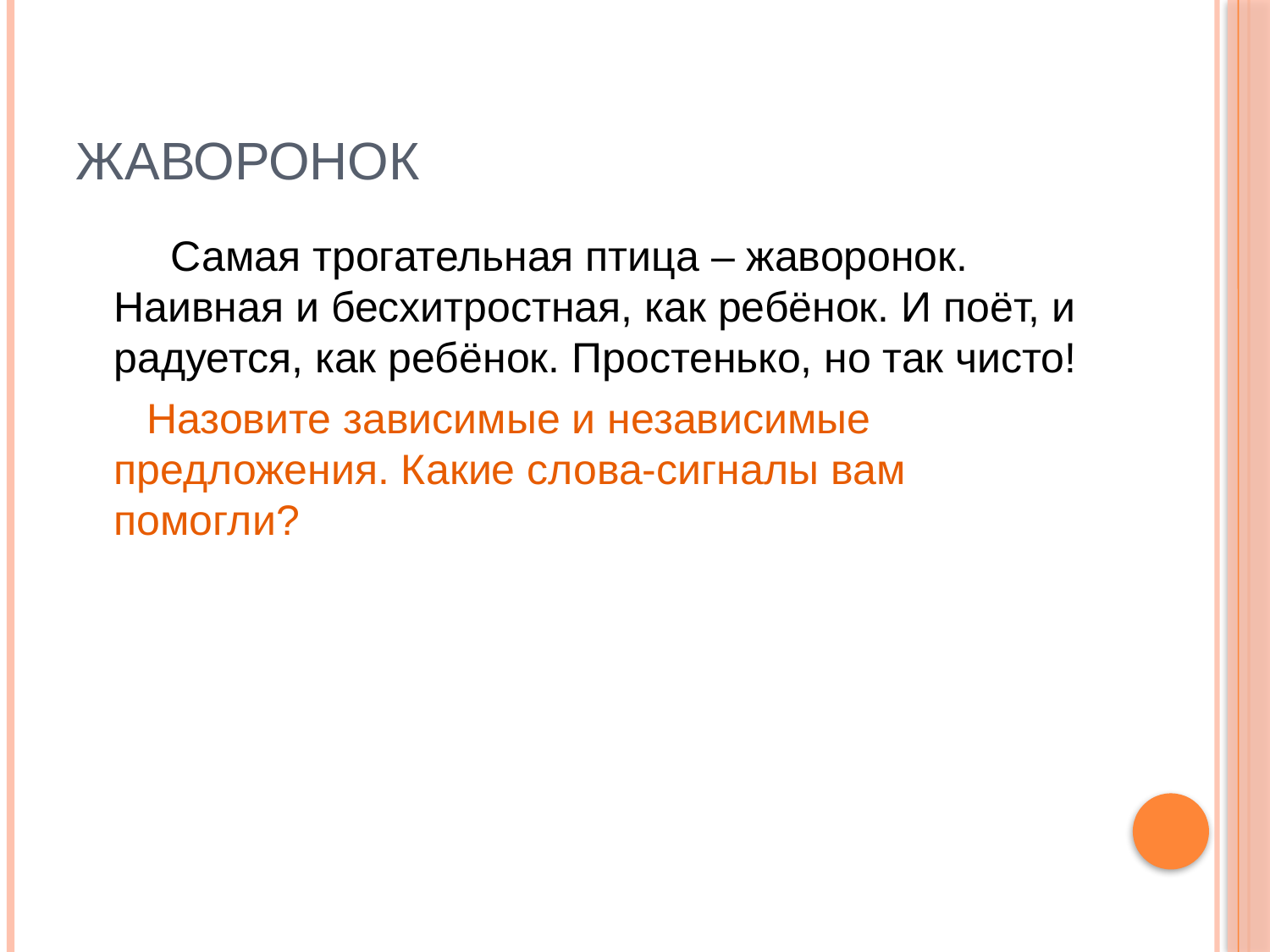

# Жаворонок
        Самая трогательная птица – жаворонок. Наивная и бесхитростная, как ребёнок. И поёт, и радуется, как ребёнок. Простенько, но так чисто!
      Назовите зависимые и независимые предложения. Какие слова-сигналы вам помогли?